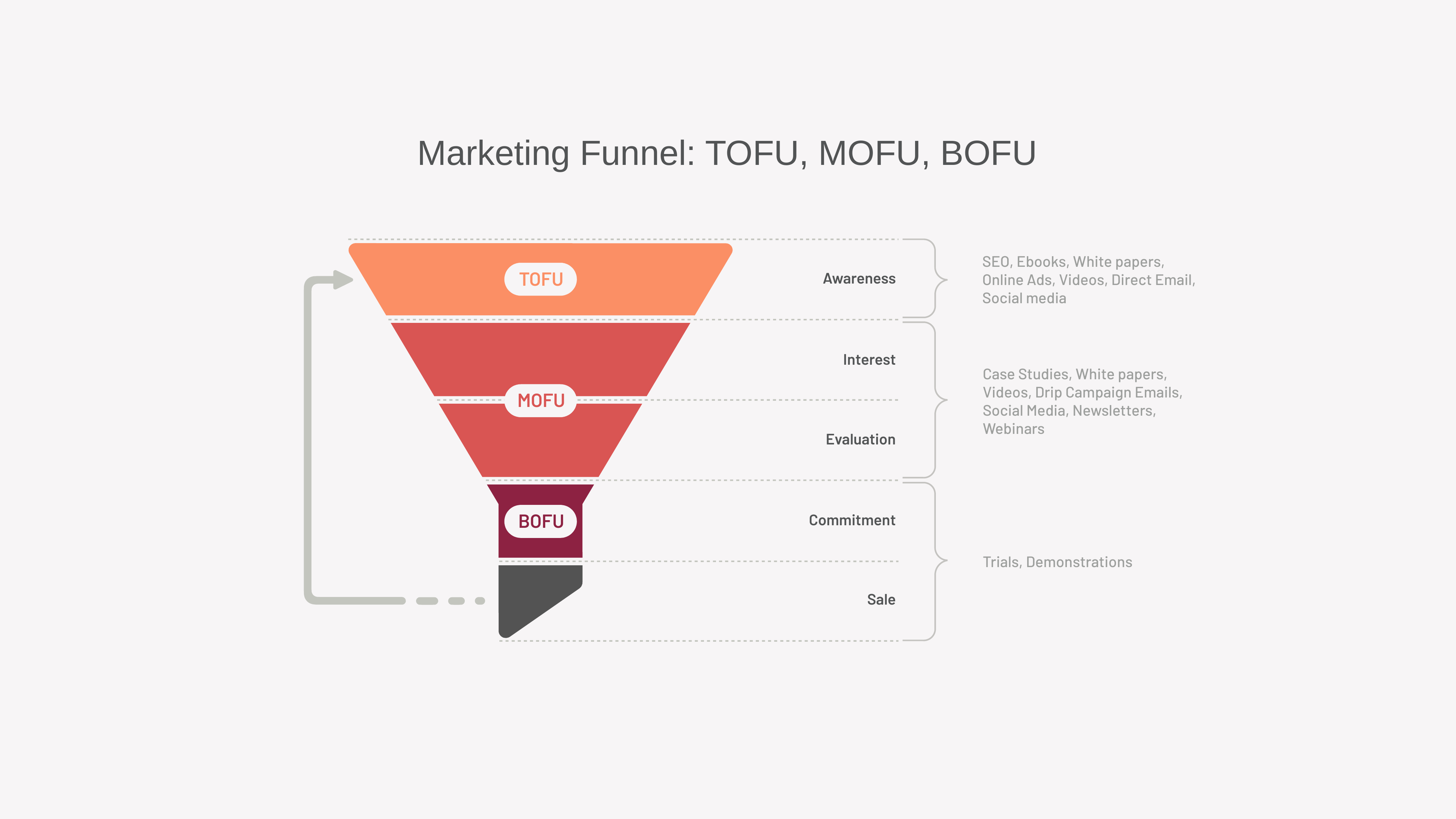

Marketing Funnel: TOFU, MOFU, BOFU

SEO, Ebooks, White papers, Online Ads, Videos, Direct Email, Social media

TOFU
Awareness

Interest
Case Studies, White papers, Videos, Drip Campaign Emails, Social Media, Newsletters, Webinars

MOFU

Evaluation

BOFU
Commitment
Trials, Demonstrations

Sale